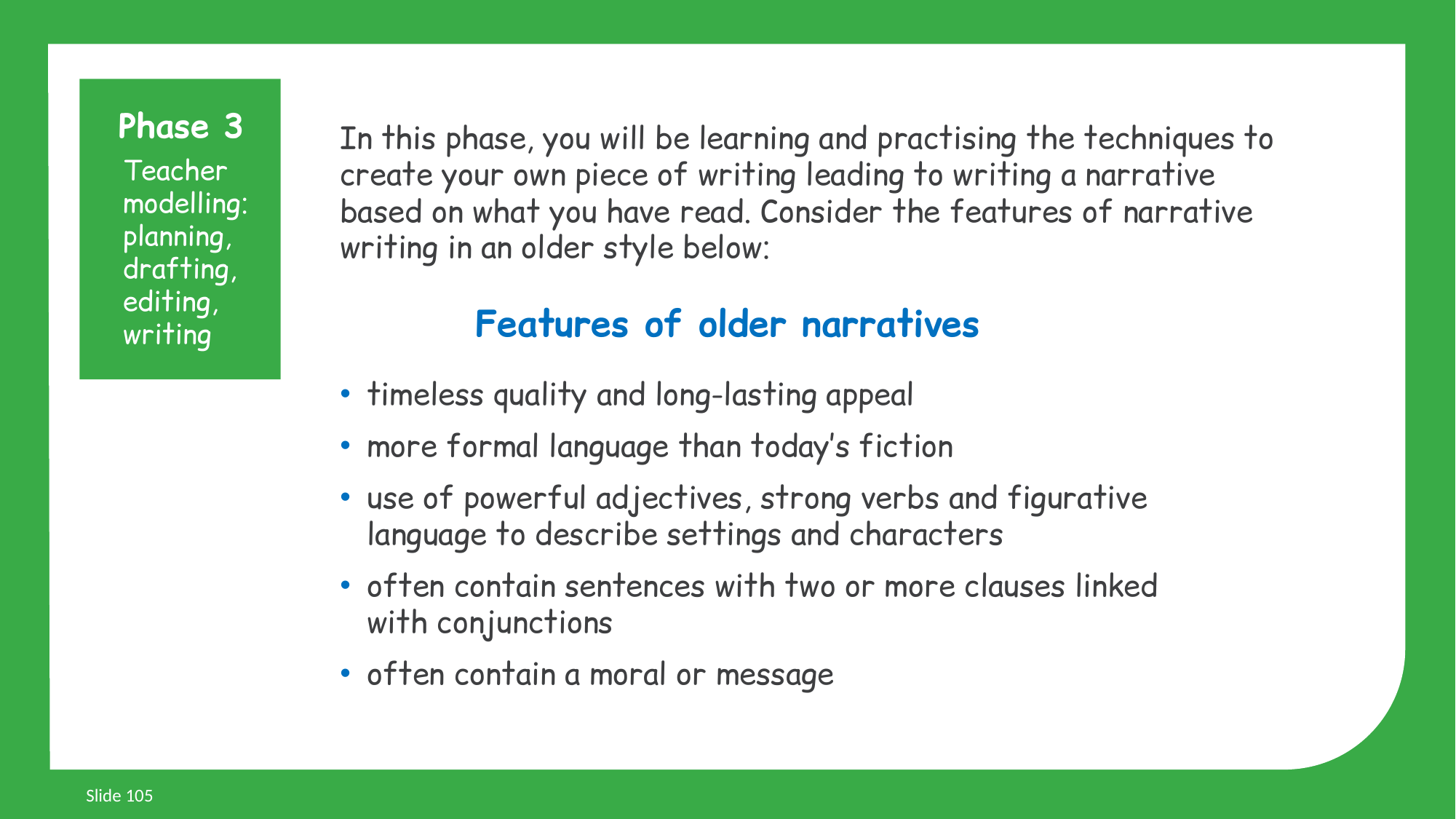

Phase 3
Teacher modelling:
planning, drafting, editing, writing
In this phase, you will be learning and practising the techniques to create your own piece of writing leading to writing a narrative based on what you have read. Consider the features of narrative writing in an older style below:
Features of older narratives
timeless quality and long-lasting appeal
more formal language than today’s fiction
use of powerful adjectives, strong verbs and figurative language to describe settings and characters
often contain sentences with two or more clauses linked with conjunctions
often contain a moral or message
Slide 105